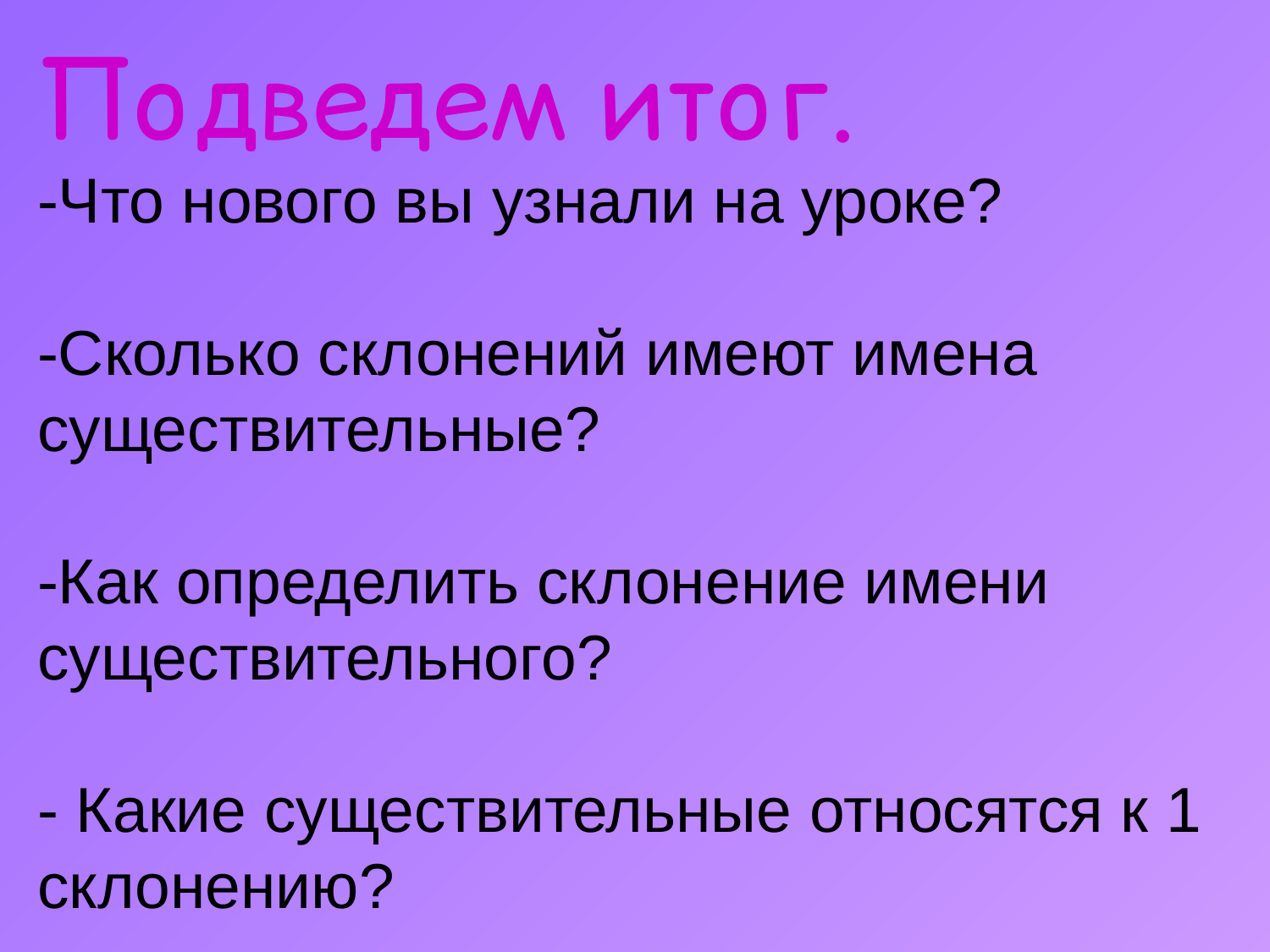

Подведем итог.
-Что нового вы узнали на уроке?

-Сколько склонений имеют имена существительные?

-Как определить склонение имени существительного?

- Какие существительные относятся к 1 склонению?